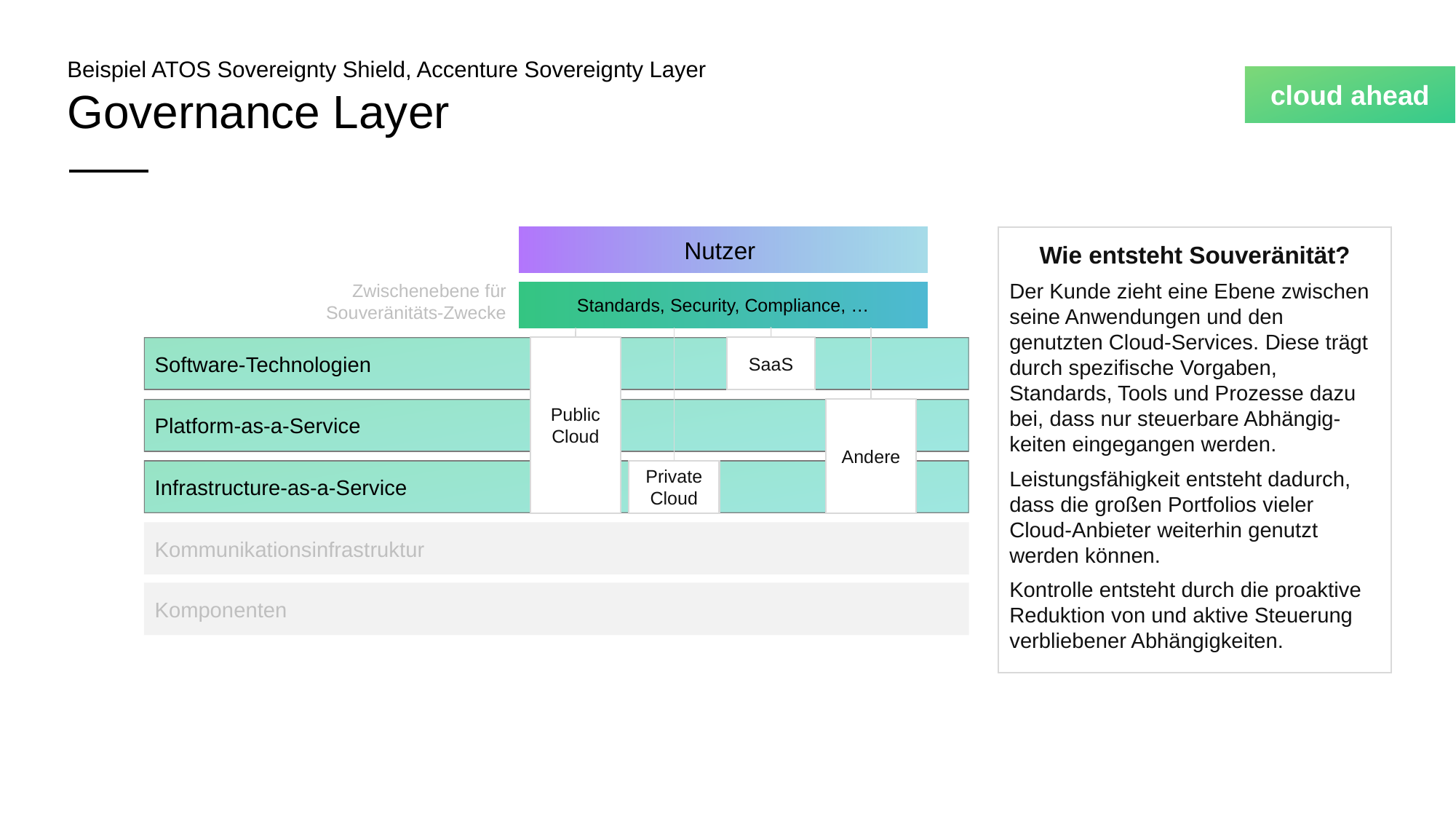

# Beispiel ATOS Sovereignty Shield, Accenture Sovereignty Layer Governance Layer
Nutzer
Wie entsteht Souveränität?
Der Kunde zieht eine Ebene zwischen seine Anwendungen und den genutzten Cloud-Services. Diese trägt durch spezifische Vorgaben, Standards, Tools und Prozesse dazu bei, dass nur steuerbare Abhängig-keiten eingegangen werden.
Leistungsfähigkeit entsteht dadurch, dass die großen Portfolios vieler Cloud-Anbieter weiterhin genutzt werden können.
Kontrolle entsteht durch die proaktive Reduktion von und aktive Steuerung verbliebener Abhängigkeiten.
Zwischenebene für Souveränitäts-Zwecke
Standards, Security, Compliance, …
Public Cloud
Andere
Private Cloud
SaaS
Software-Technologien
Platform-as-a-Service
Infrastructure-as-a-Service
Kommunikationsinfrastruktur
Komponenten